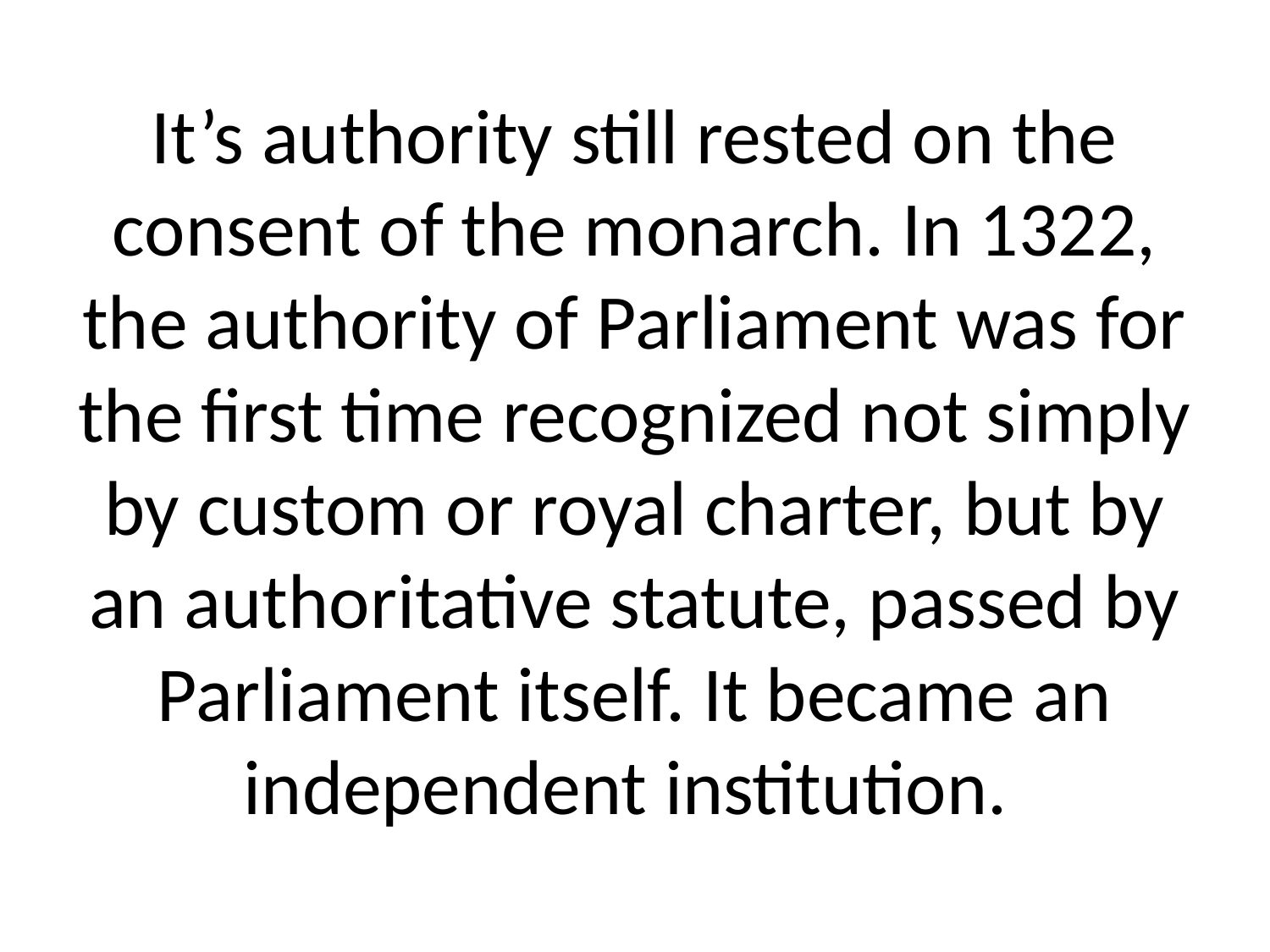

# It’s authority still rested on the consent of the monarch. In 1322, the authority of Parliament was for the first time recognized not simply by custom or royal charter, but by an authoritative statute, passed by Parliament itself. It became an independent institution.